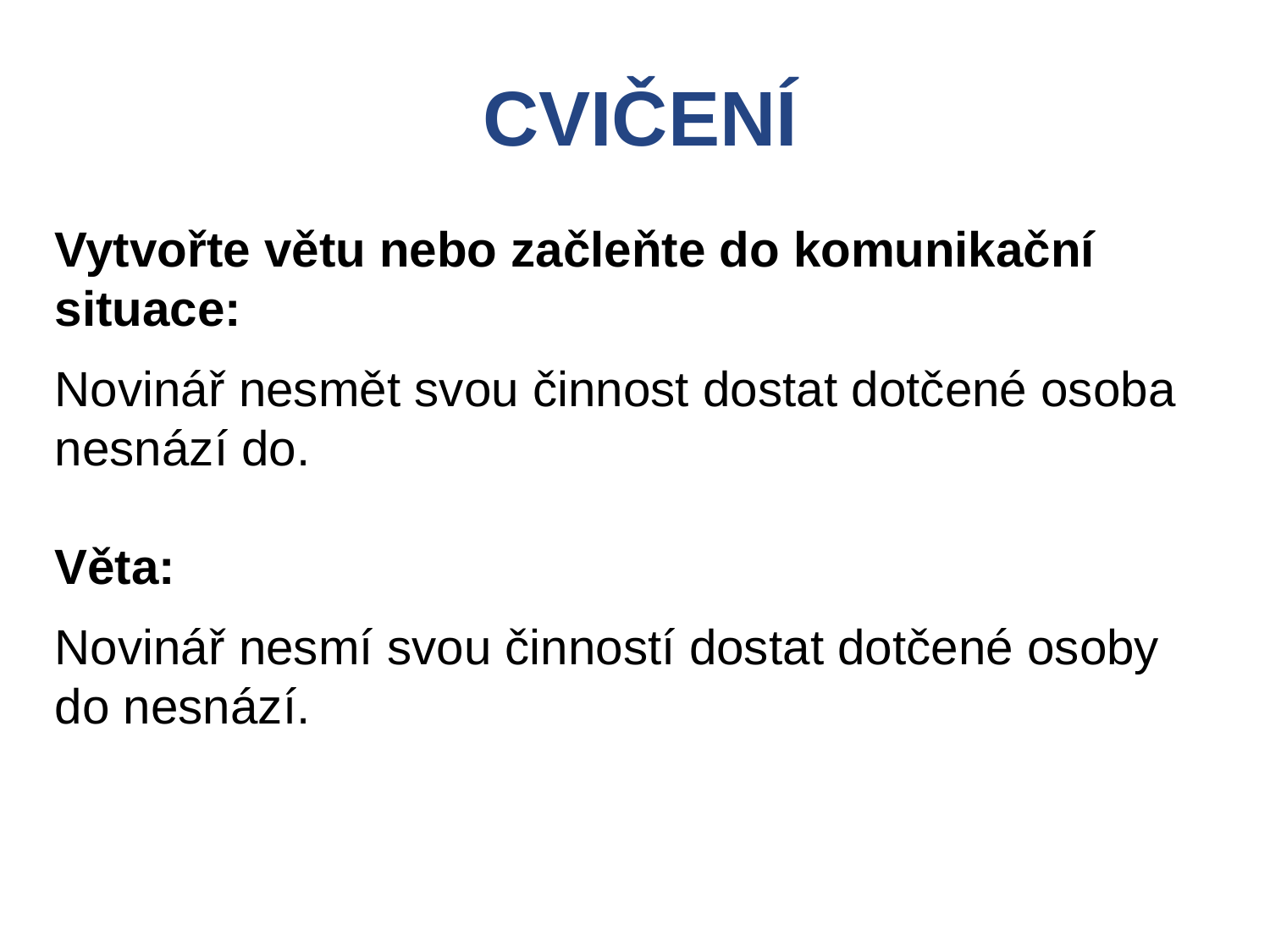

CVIČENÍ
Vytvořte větu nebo začleňte do komunikační situace:
Novinář nesmět svou činnost dostat dotčené osoba nesnází do.
Věta:
Novinář nesmí svou činností dostat dotčené osoby do nesnází.